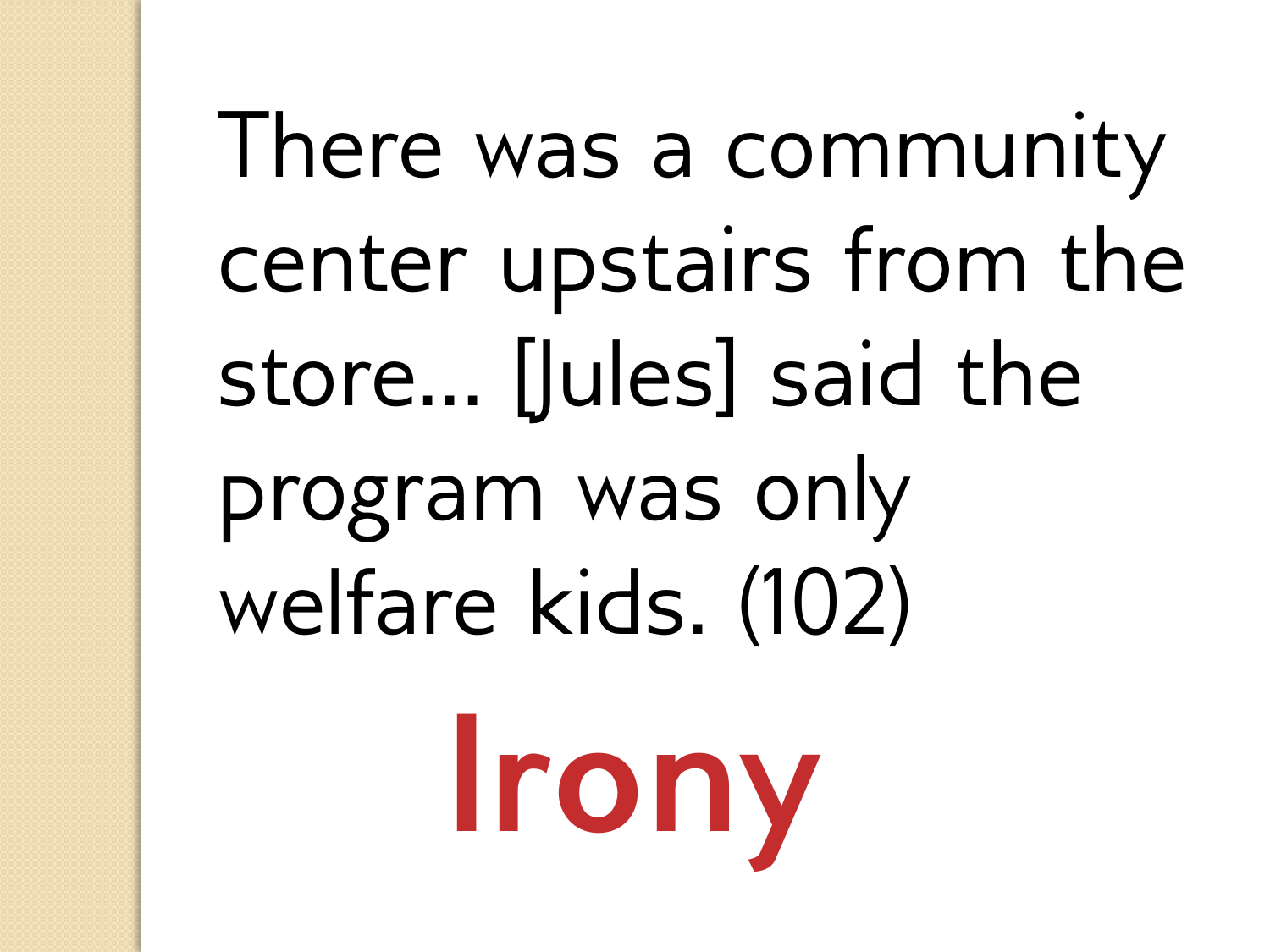

There was a community center upstairs from the store... [Jules] said the program was only welfare kids. (102)
Irony